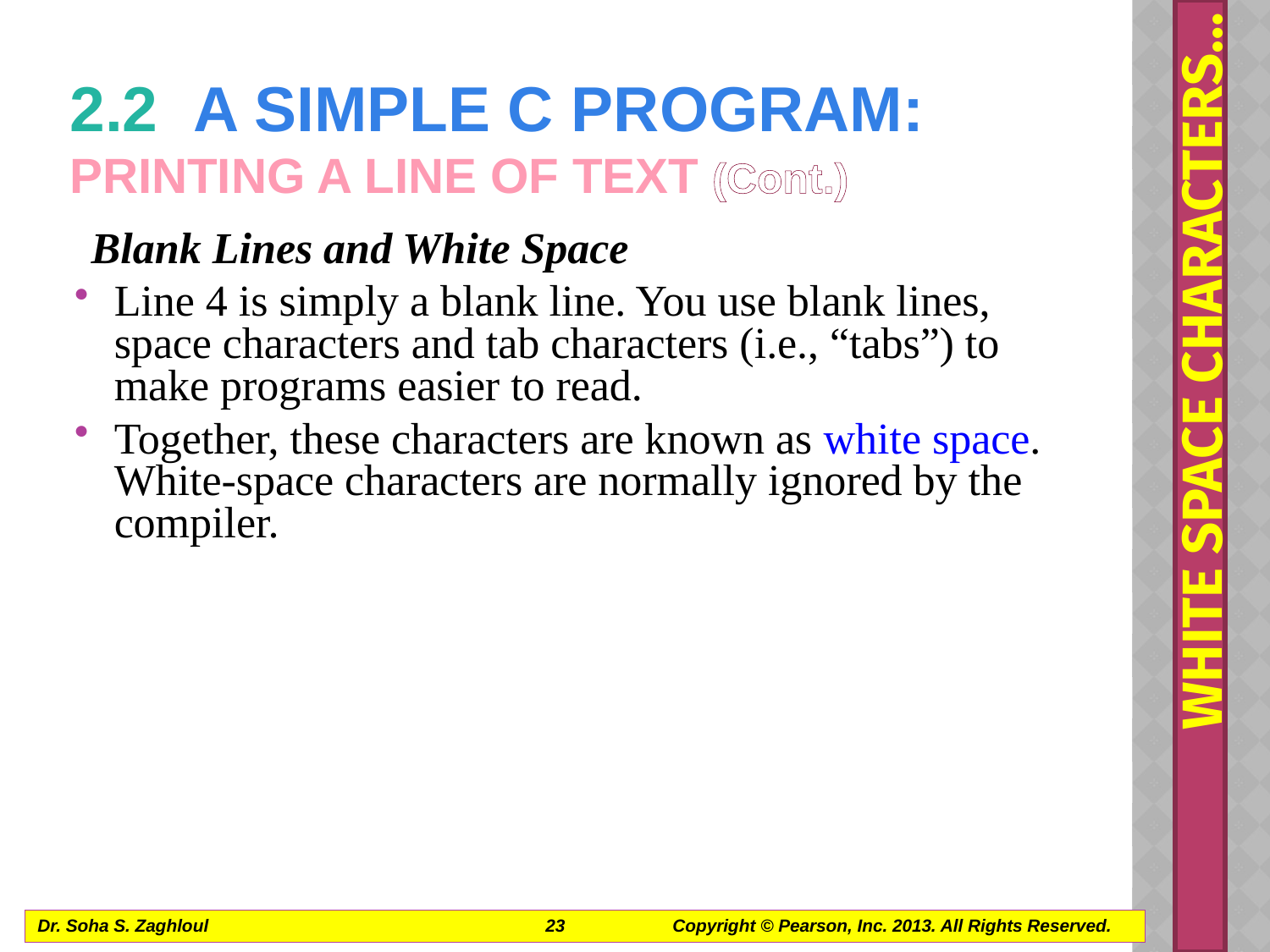

White Space Characters…
# 2.2  A Simple C Program: Printing a Line of Text (Cont.)
Blank Lines and White Space
Line 4 is simply a blank line. You use blank lines, space characters and tab characters (i.e., “tabs”) to make programs easier to read.
Together, these characters are known as white space. White-space characters are normally ignored by the compiler.
Dr. Soha S. Zaghloul			23	Copyright © Pearson, Inc. 2013. All Rights Reserved.
©1992-2013 by Pearson Education, Inc. All Rights Reserved.